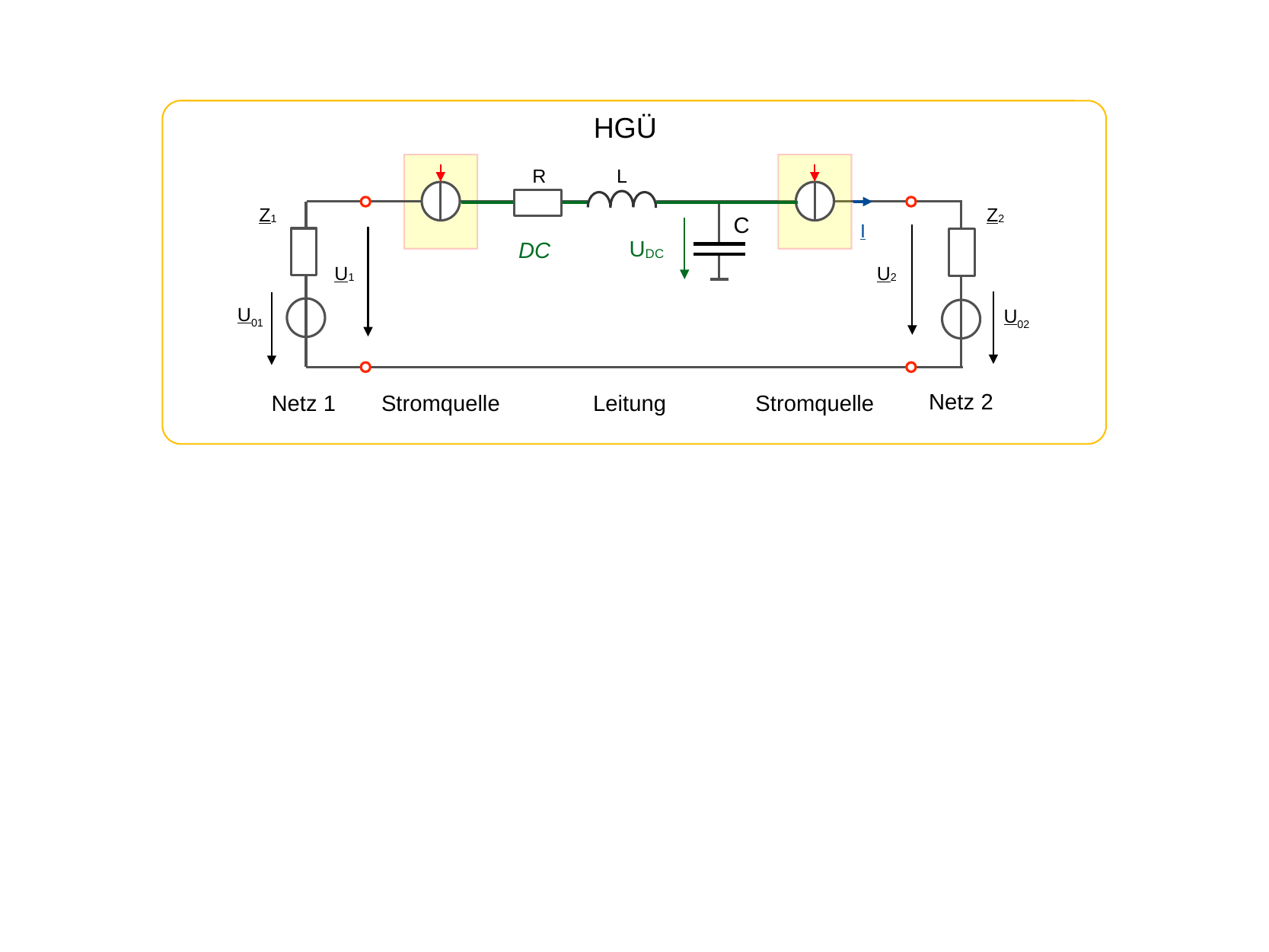

HGÜ

R
L

Z1
Z2

C
I

UDC
DC

U1
U2

U01
U02

Netz 2
Netz 1
Stromquelle
Leitung
Stromquelle